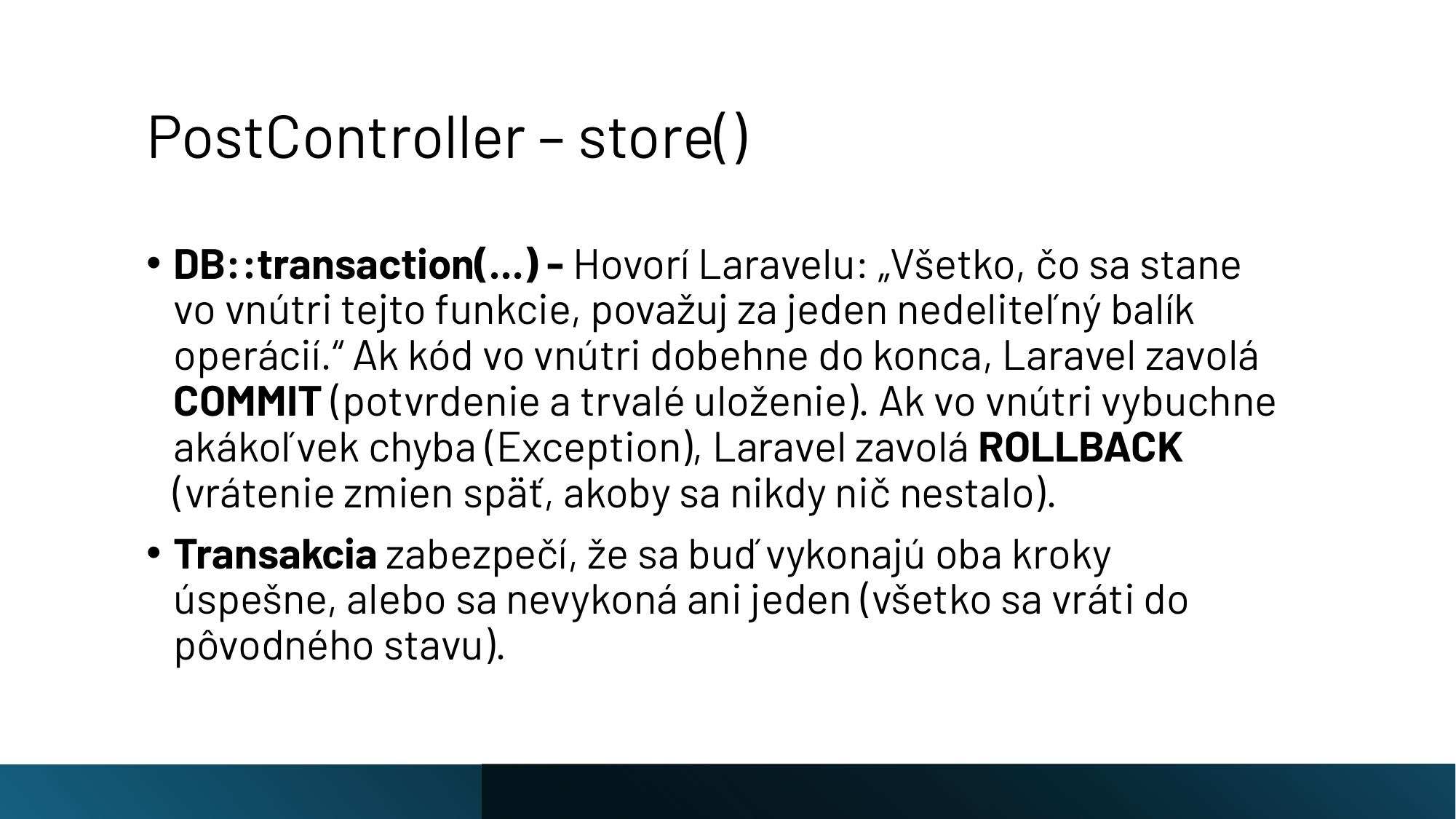

# PostController – store()
DB::transaction(...) - Hovorí Laravelu: „Všetko, čo sa stane vo vnútri tejto funkcie, považuj za jeden nedeliteľný balík operácií.“ Ak kód vo vnútri dobehne do konca, Laravel zavolá COMMIT (potvrdenie a trvalé uloženie). Ak vo vnútri vybuchne akákoľvek chyba (Exception), Laravel zavolá ROLLBACK (vrátenie zmien späť, akoby sa nikdy nič nestalo).
Transakcia zabezpečí, že sa buď vykonajú oba kroky úspešne, alebo sa nevykoná ani jeden (všetko sa vráti do pôvodného stavu).